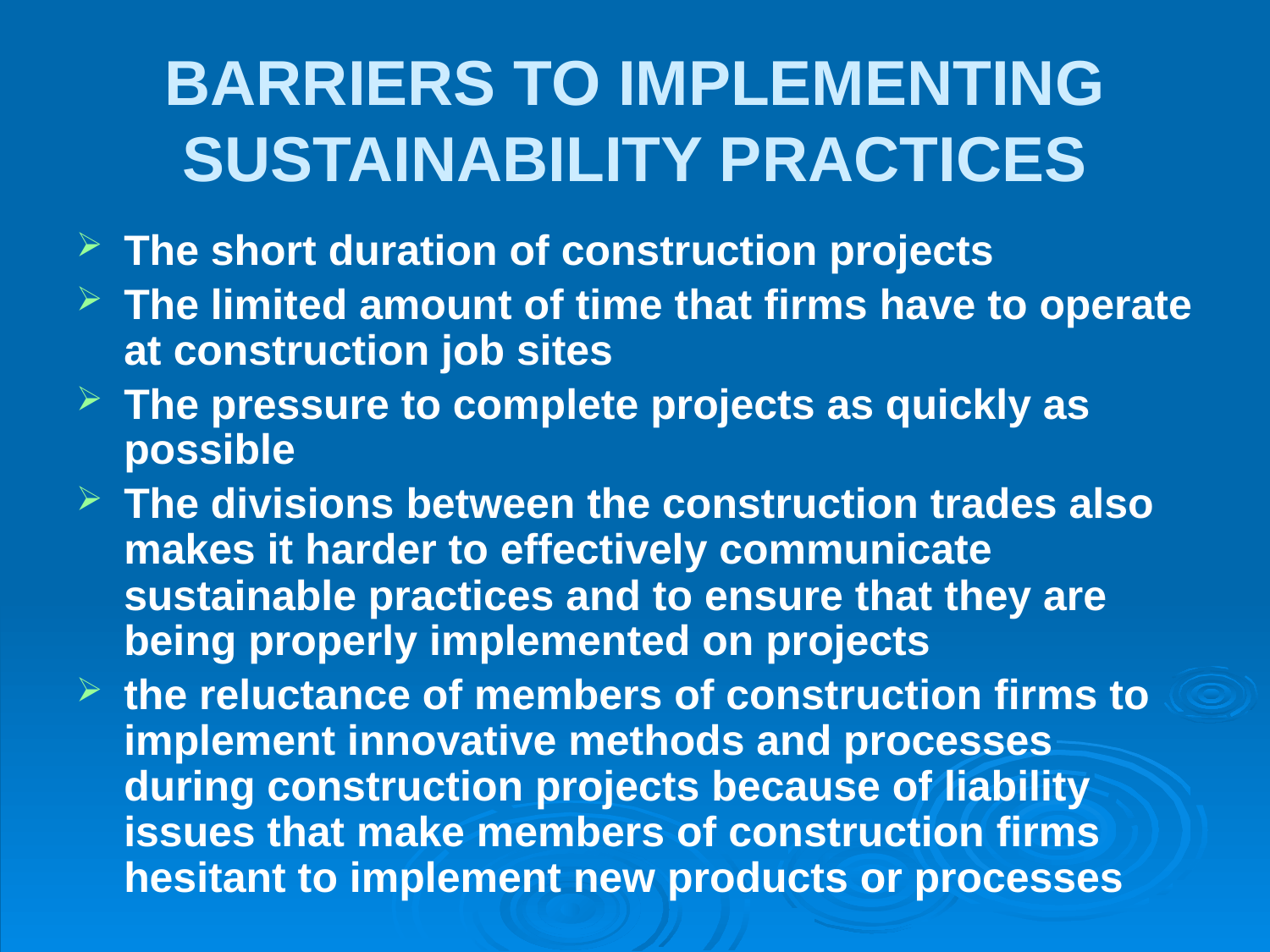

# BARRIERS TO IMPLEMENTING SUSTAINABILITY PRACTICES
The short duration of construction projects
The limited amount of time that firms have to operate at construction job sites
The pressure to complete projects as quickly as possible
The divisions between the construction trades also makes it harder to effectively communicate sustainable practices and to ensure that they are being properly implemented on projects
the reluctance of members of construction firms to implement innovative methods and processes during construction projects because of liability issues that make members of construction firms hesitant to implement new products or processes